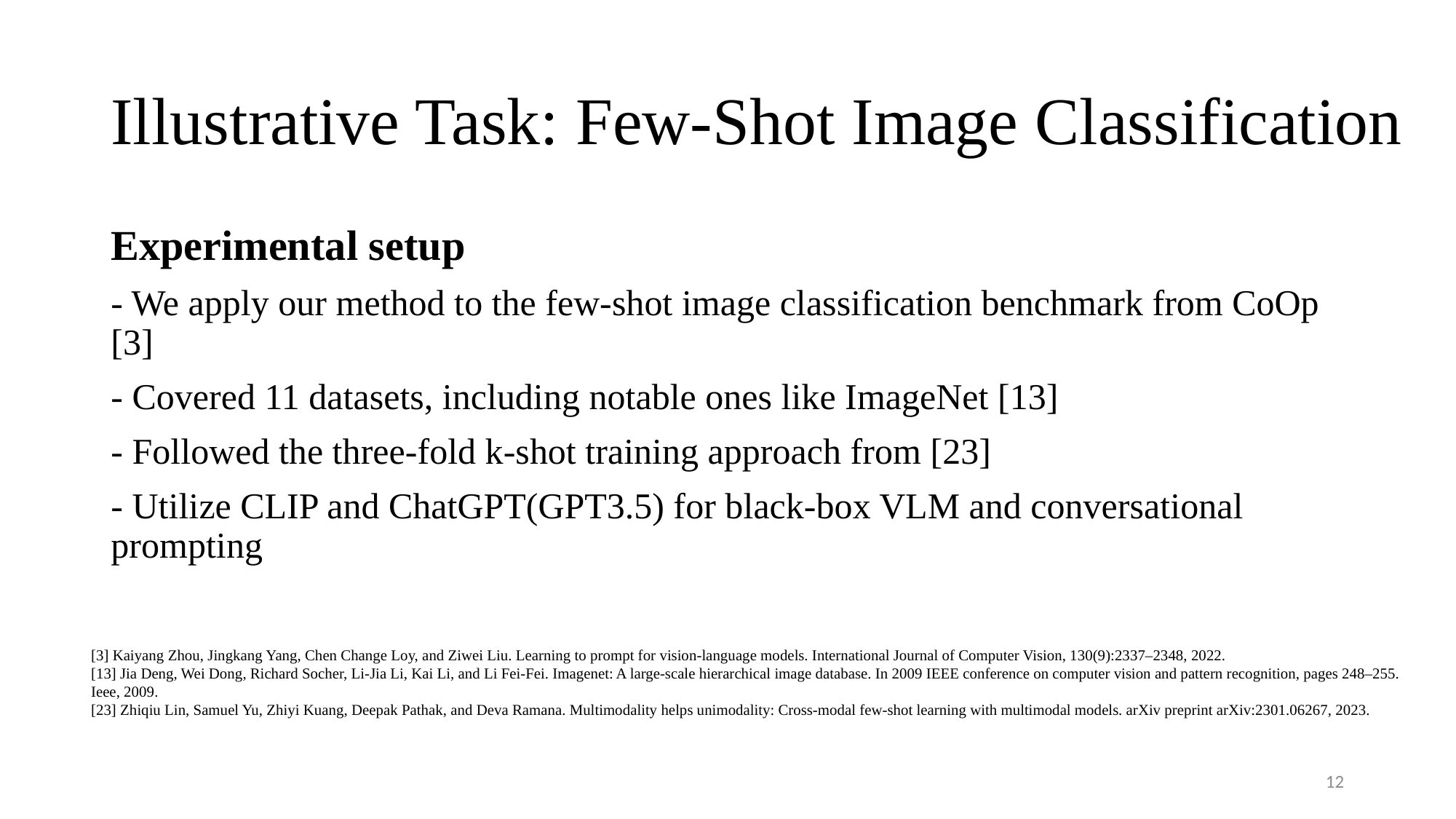

# Illustrative Task: Few-Shot Image Classification
Experimental setup
- We apply our method to the few-shot image classification benchmark from CoOp [3]
- Covered 11 datasets, including notable ones like ImageNet [13]
- Followed the three-fold k-shot training approach from [23]
- Utilize CLIP and ChatGPT(GPT3.5) for black-box VLM and conversational prompting
[3] Kaiyang Zhou, Jingkang Yang, Chen Change Loy, and Ziwei Liu. Learning to prompt for vision-language models. International Journal of Computer Vision, 130(9):2337–2348, 2022.
[13] Jia Deng, Wei Dong, Richard Socher, Li-Jia Li, Kai Li, and Li Fei-Fei. Imagenet: A large-scale hierarchical image database. In 2009 IEEE conference on computer vision and pattern recognition, pages 248–255. Ieee, 2009.
[23] Zhiqiu Lin, Samuel Yu, Zhiyi Kuang, Deepak Pathak, and Deva Ramana. Multimodality helps unimodality: Cross-modal few-shot learning with multimodal models. arXiv preprint arXiv:2301.06267, 2023.
12